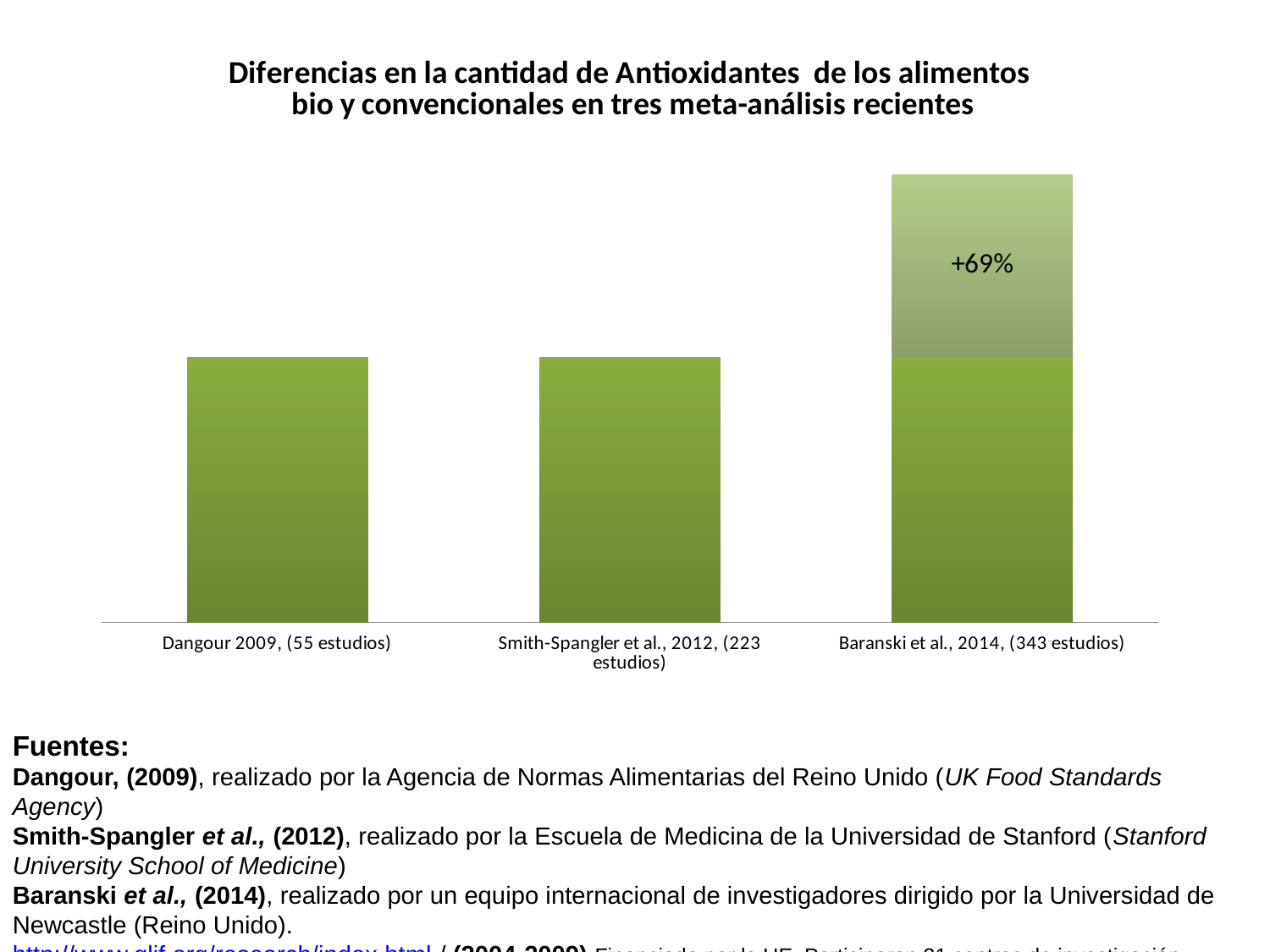

### Chart: Diferencias en la cantidad de Antioxidantes  de los alimentos
 bio y convencionales en tres meta-análisis recientes

| Category | Serie 1 | Serie 2 |
|---|---|---|
| Dangour 2009, (55 estudios) | 1.0 | 0.0 |
| Smith-Spangler et al., 2012, (223 estudios) | 1.0 | 0.0 |
| Baranski et al., 2014, (343 estudios) | 1.0 | 0.6900000000000006 |
Fuentes:
Dangour, (2009), realizado por la Agencia de Normas Alimentarias del Reino Unido (UK Food Standards Agency)
Smith-Spangler et al., (2012), realizado por la Escuela de Medicina de la Universidad de Stanford (Stanford University School of Medicine)
Baranski et al., (2014), realizado por un equipo internacional de investigadores dirigido por la Universidad de Newcastle (Reino Unido).
http://www.qlif.org/research/index.html / (2004-2009) Financiado por la UE. Participaron 31 centros de investigación